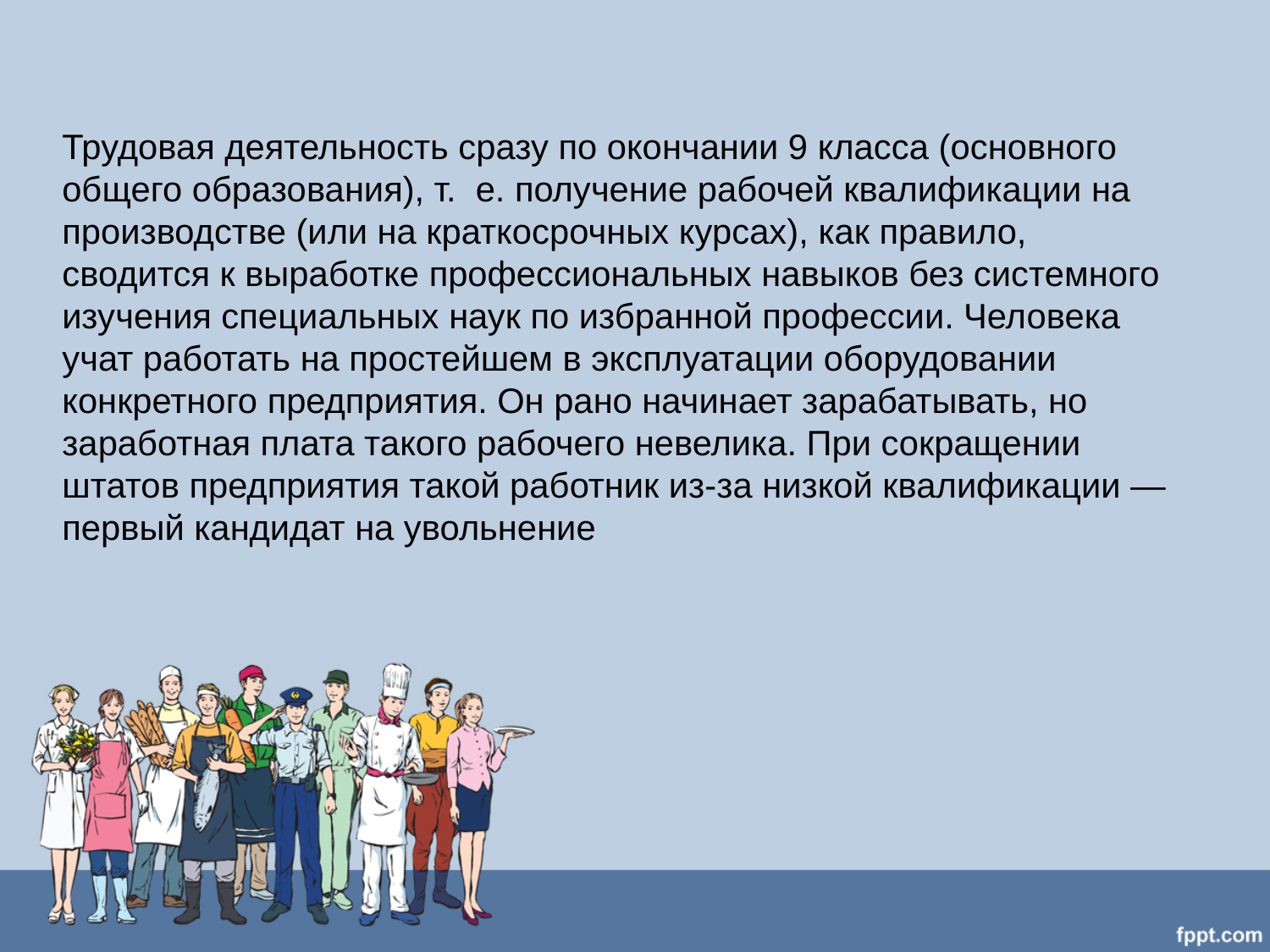

# Трудовая деятельность сразу по окончании 9 класса (основного общего образования), т.  е. получение рабочей квалификации на производстве (или на краткосрочных курсах), как правило, сводится к выработке профессиональных навыков без системного изучения специальных наук по избранной профессии. Человека учат работать на простейшем в эксплуатации оборудовании конкретного предприятия. Он рано начинает зарабатывать, но заработная плата такого рабочего невелика. При сокращении штатов предприятия такой работник из-за низкой квалификации — первый кандидат на увольнение